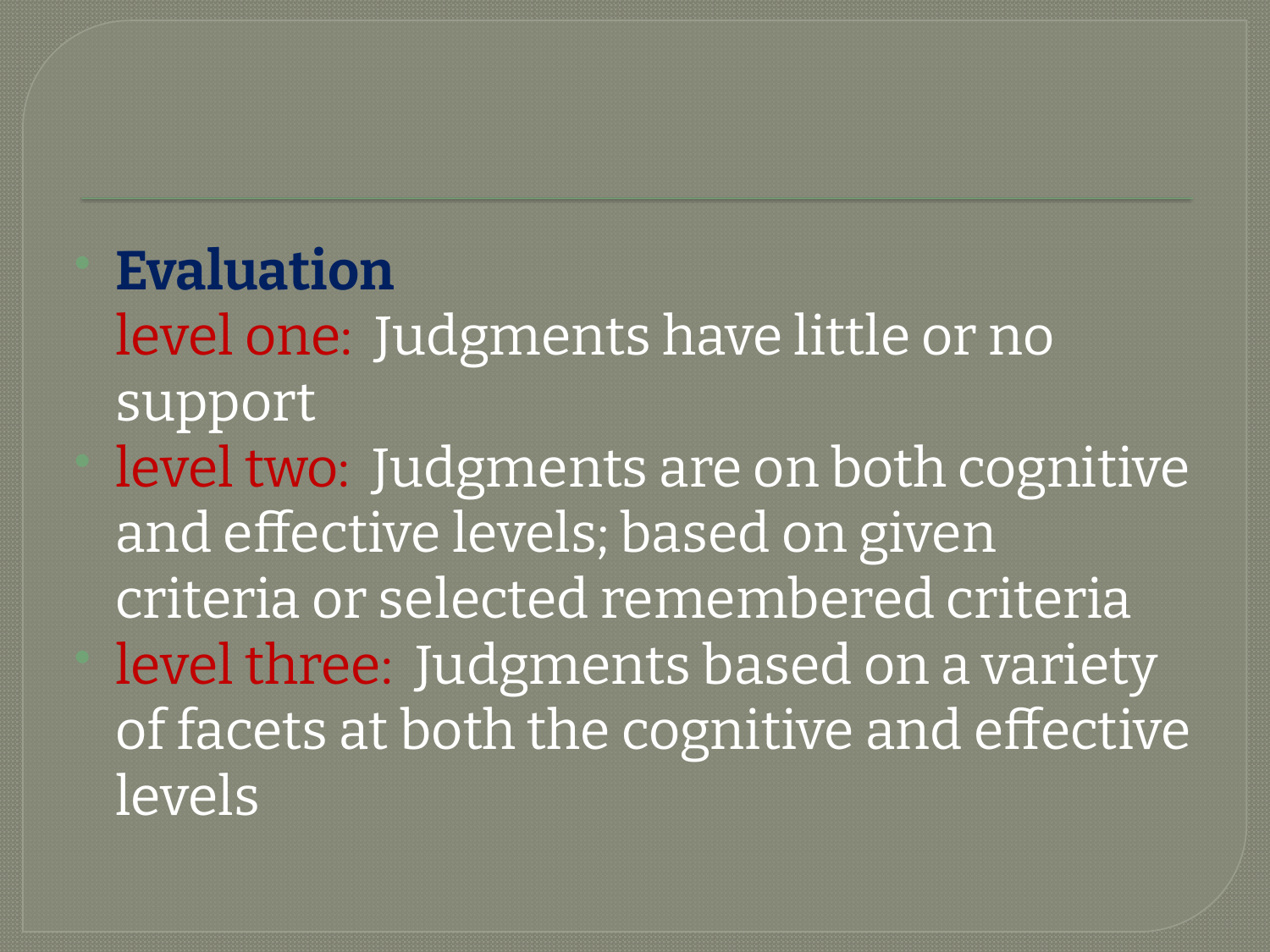

#
Evaluation
	level one:  Judgments have little or no support
level two:  Judgments are on both cognitive and effective levels; based on given criteria or selected remembered criteria
level three:  Judgments based on a variety of facets at both the cognitive and effective levels